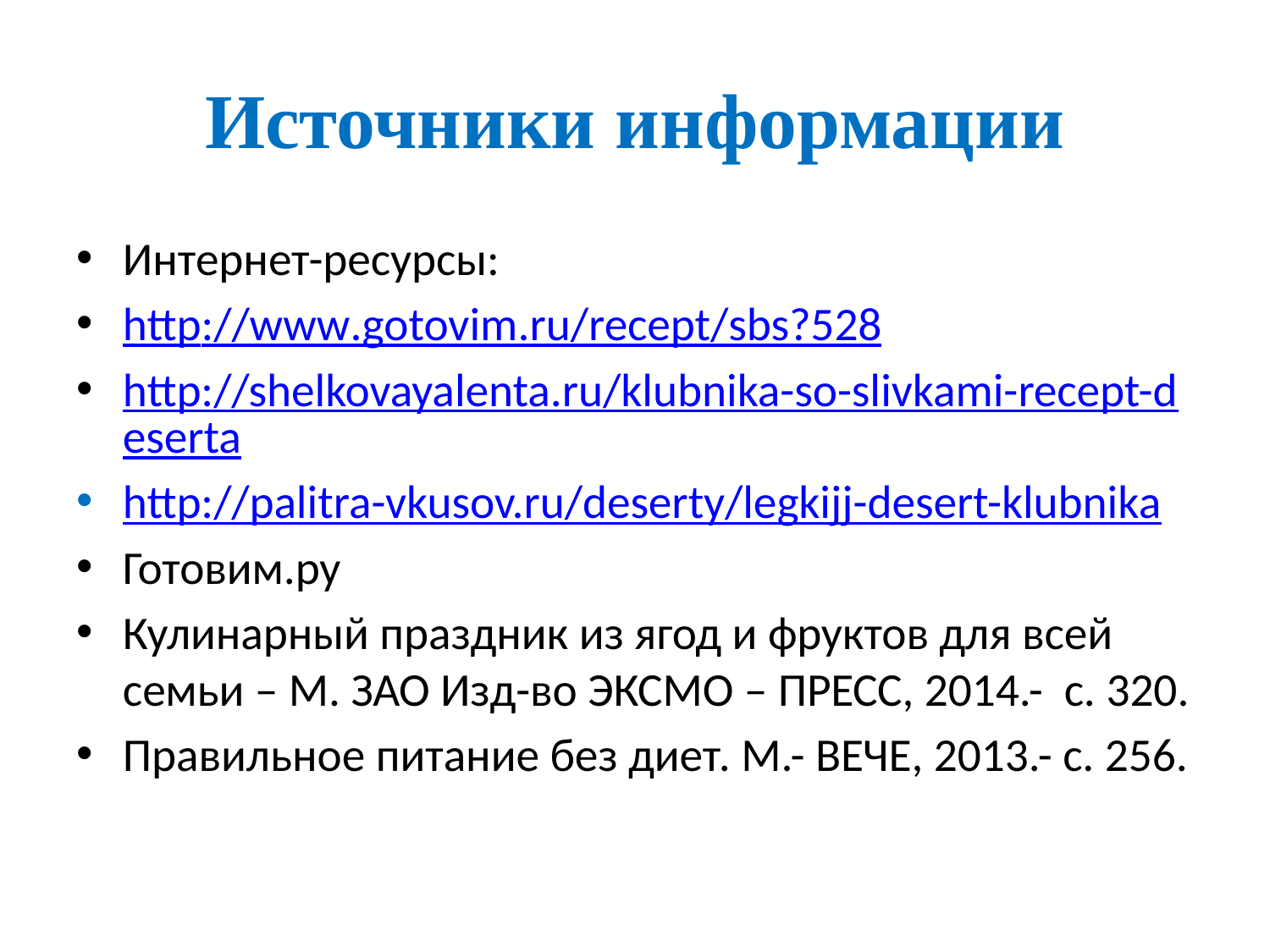

# Источники информации
Интернет-ресурсы:
http://www.gotovim.ru/recept/sbs?528
http://shelkovayalenta.ru/klubnika-so-slivkami-recept-deserta
http://palitra-vkusov.ru/deserty/legkijj-desert-klubnika
Готовим.ру
Кулинарный праздник из ягод и фруктов для всей семьи – М. ЗАО Изд-во ЭКСМО – ПРЕСС, 2014.-  с. 320.
Правильное питание без диет. М.- ВЕЧЕ, 2013.- с. 256.